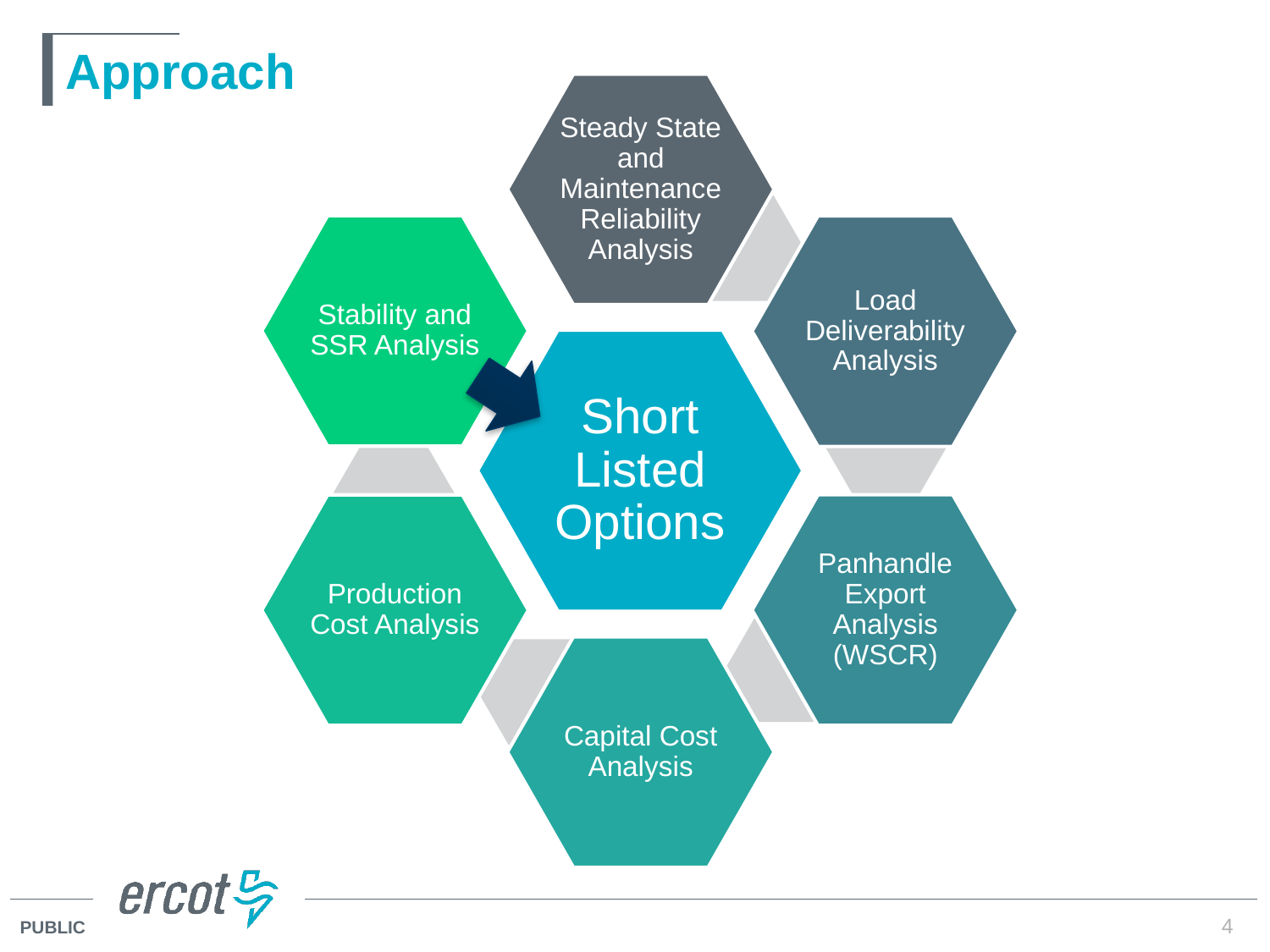

# Approach
Short Listed Options
Steady State and Maintenance Reliability Analysis
Load Deliverability Analysis
Panhandle Export Analysis (WSCR)
Capital Cost Analysis
Production Cost Analysis
Stability and SSR Analysis

4